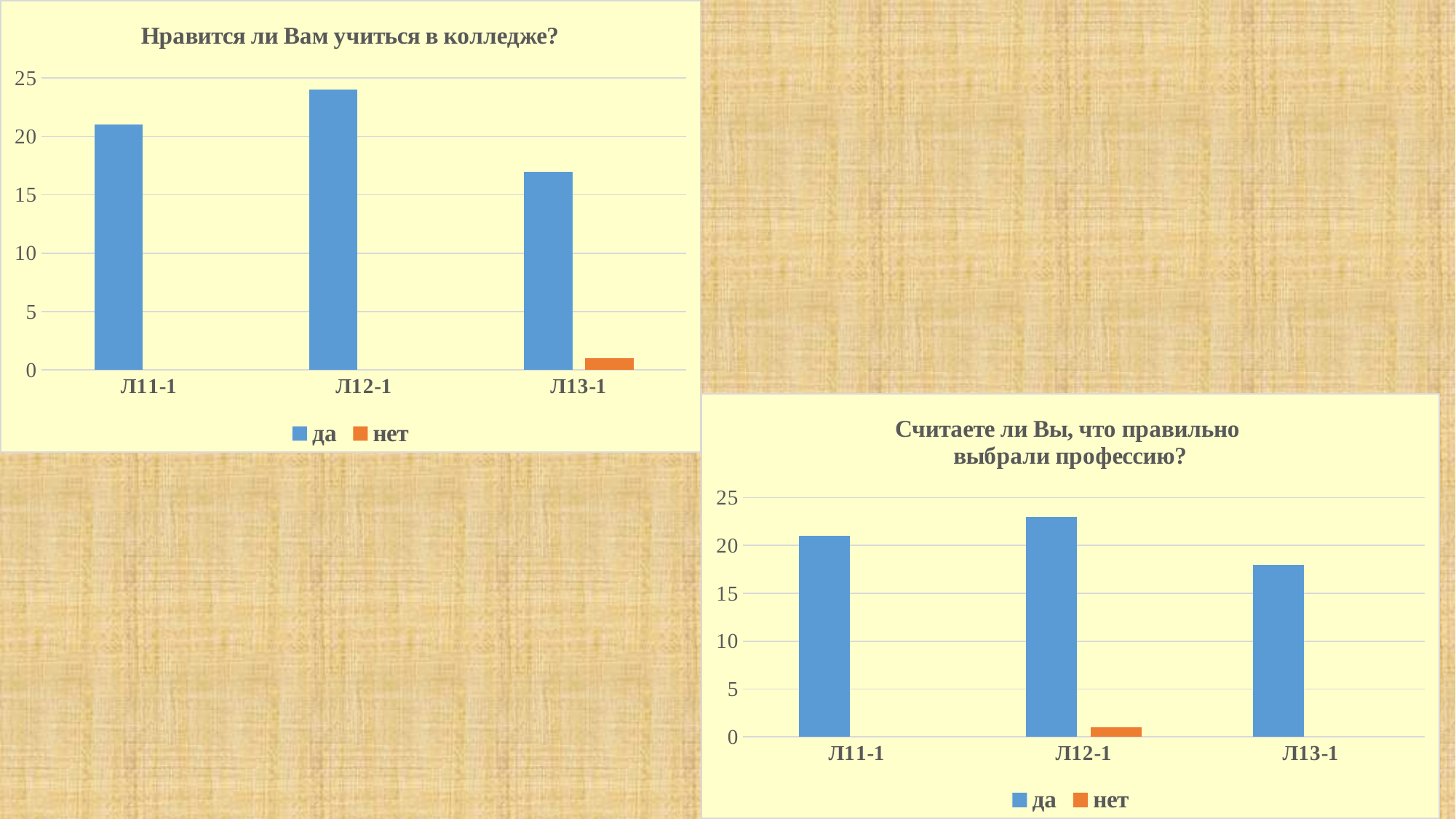

### Chart: Нравится ли Вам учиться в колледже?

| Category | да | нет |
|---|---|---|
| Л11-1 | 21.0 | None |
| Л12-1 | 24.0 | None |
| Л13-1 | 17.0 | 1.0 |

### Chart: Считаете ли Вы, что правильно
выбрали профессию?

| Category | да | нет |
|---|---|---|
| Л11-1 | 21.0 | None |
| Л12-1 | 23.0 | 1.0 |
| Л13-1 | 18.0 | None |